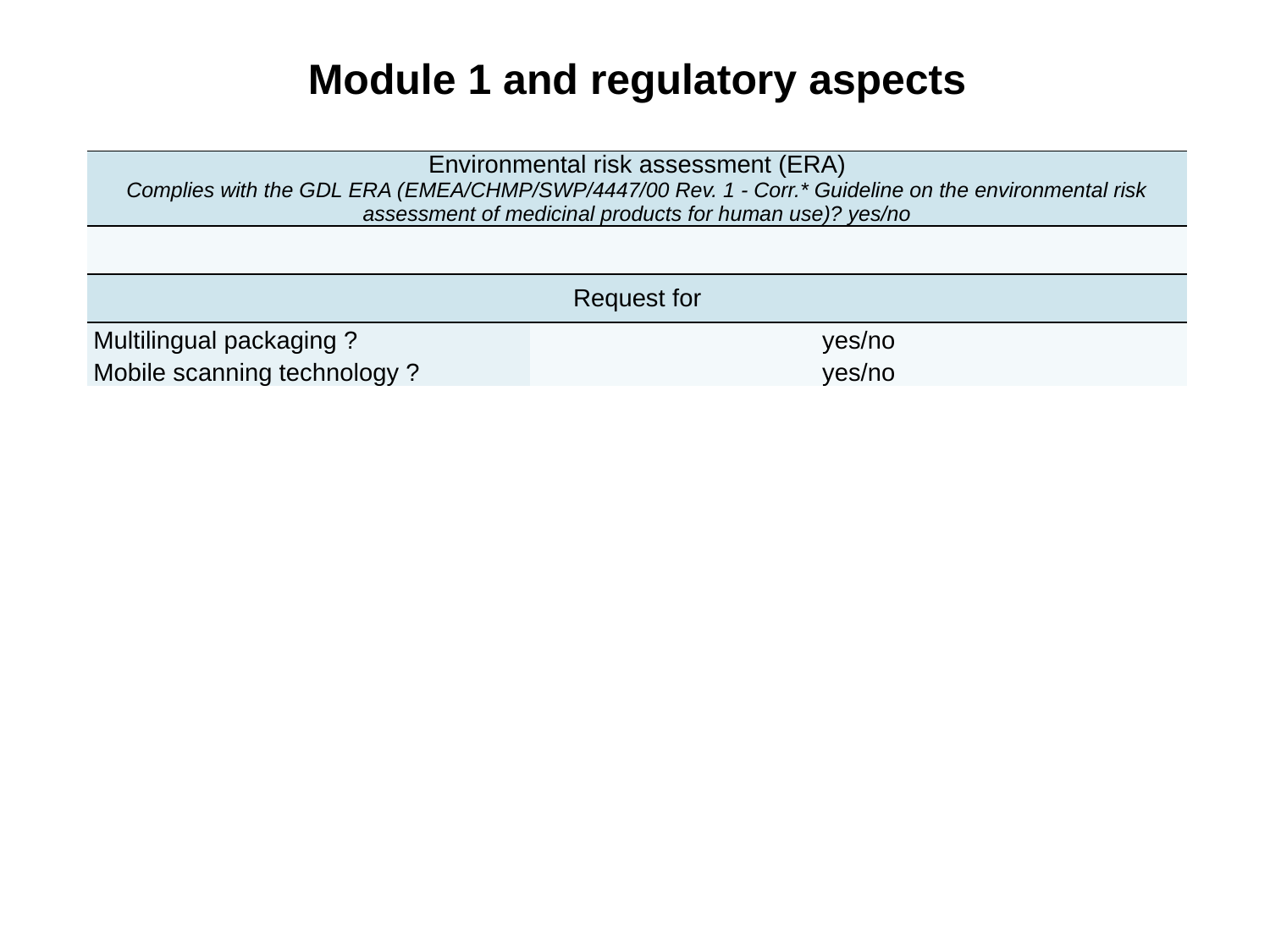

# Module 1 and regulatory aspects
| Environmental risk assessment (ERA) Complies with the GDL ERA (EMEA/CHMP/SWP/4447/00 Rev. 1 - Corr.\* Guideline on the environmental risk assessment of medicinal products for human use)? yes/no |  |
| --- | --- |
|  |  |
| Request for |  |
| Multilingual packaging ? | yes/no |
| Mobile scanning technology ? | yes/no |
8